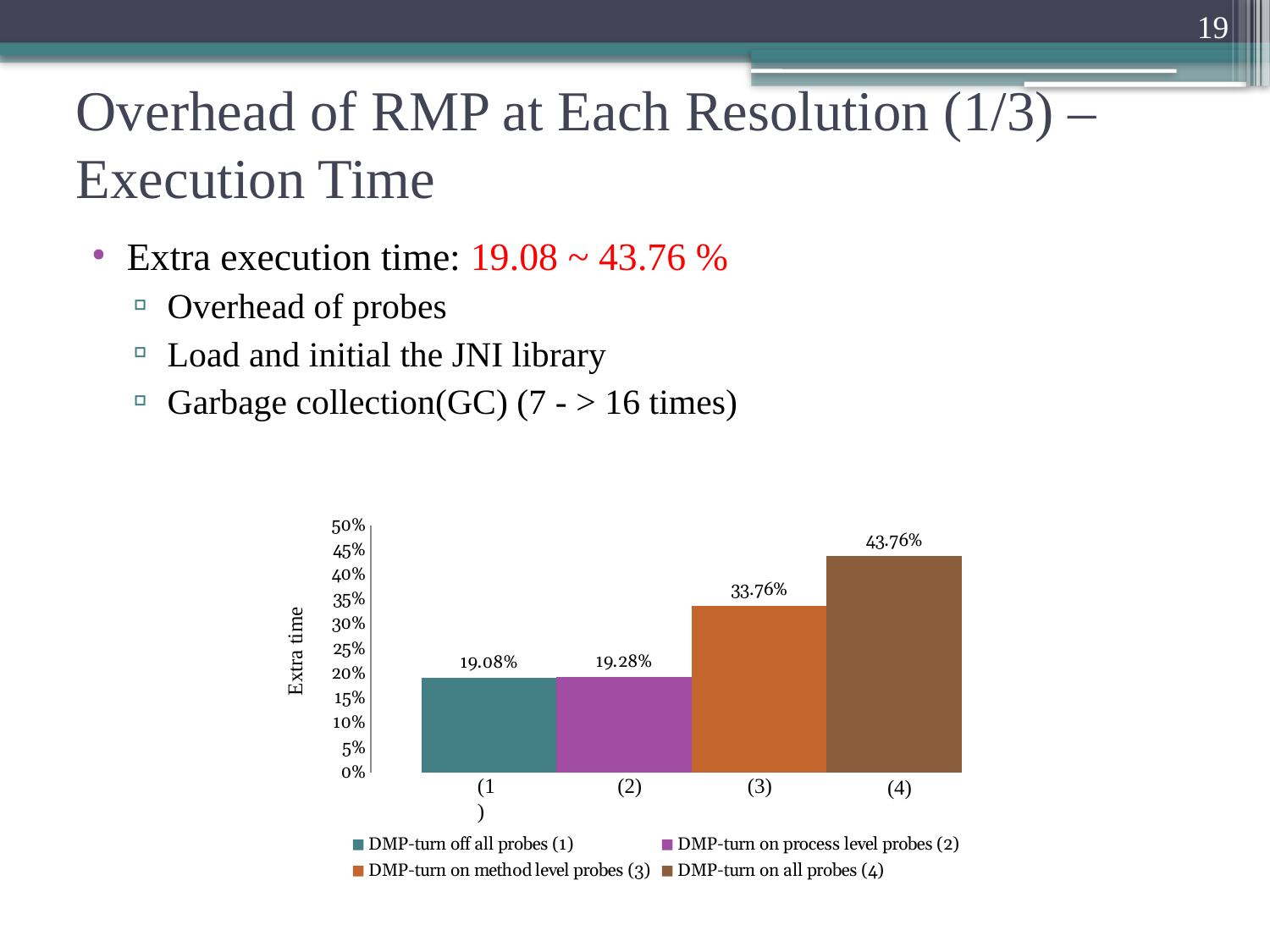

19
# Overhead of RMP at Each Resolution (1/3) – Execution Time
Extra execution time: 19.08 ~ 43.76 %
Overhead of probes
Load and initial the JNI library
Garbage collection(GC) (7 - > 16 times)

### Chart

| Category | DMP-turn off all probes (1) | DMP-turn on process level probes (2) | DMP-turn on method level probes (3) | DMP-turn on all probes (4) |
|---|---|---|---|---|
Extra time
(1)
(2)
(3)
(4)